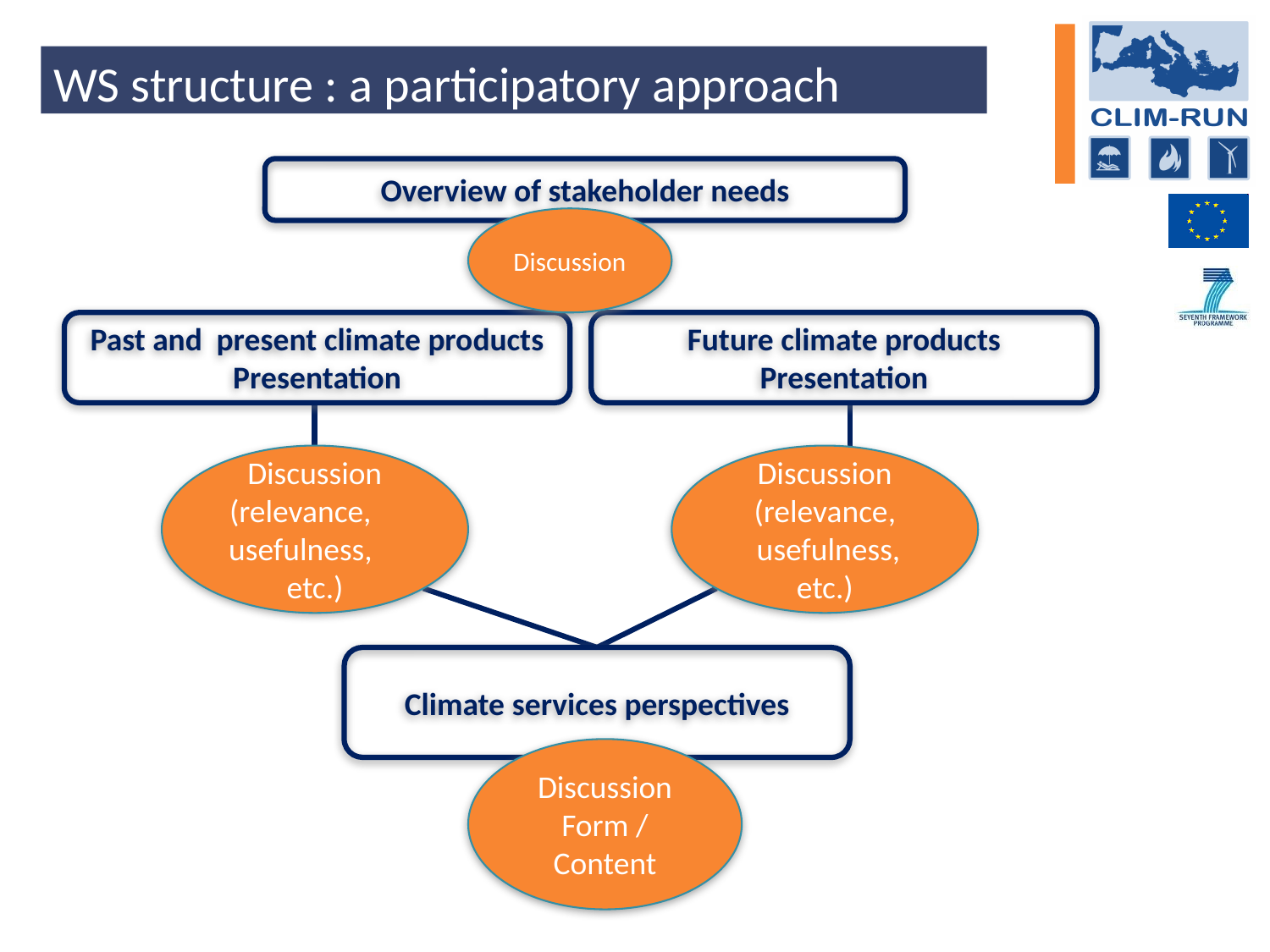

WS structure : a participatory approach
Overview of stakeholder needs
Discussion
Future climate products
Presentation
Past and  present climate products
Presentation
Discussion (relevance,     usefulness,     etc.)
Discussion (relevance,
 usefulness, etc.)
Climate services perspectives
Discussion Form / Content